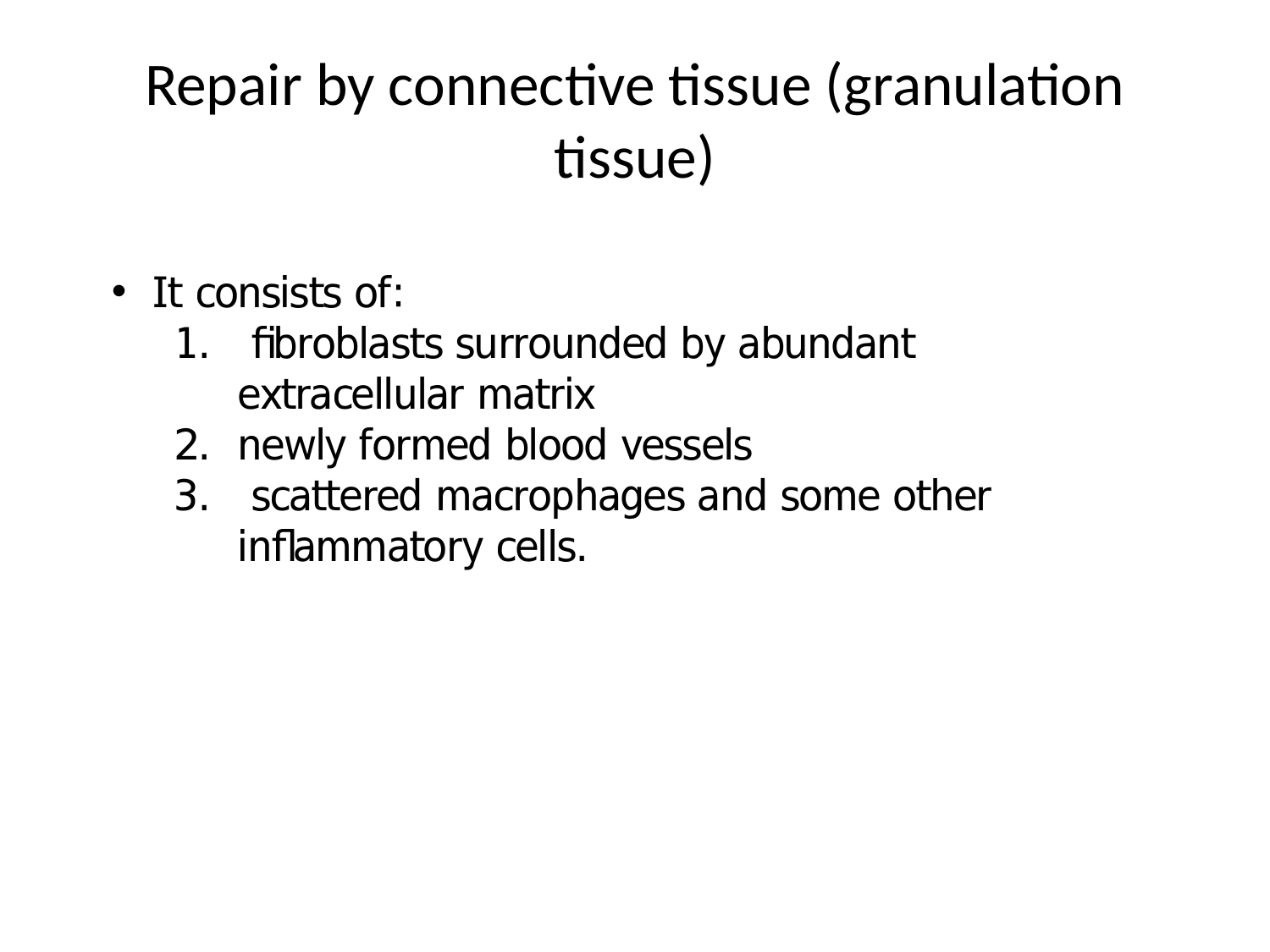

# Repair by connective tissue (granulation tissue)

  It consists of:
 fibroblasts surrounded by abundant extracellular matrix
newly formed blood vessels
 scattered macrophages and some other inflammatory cells.